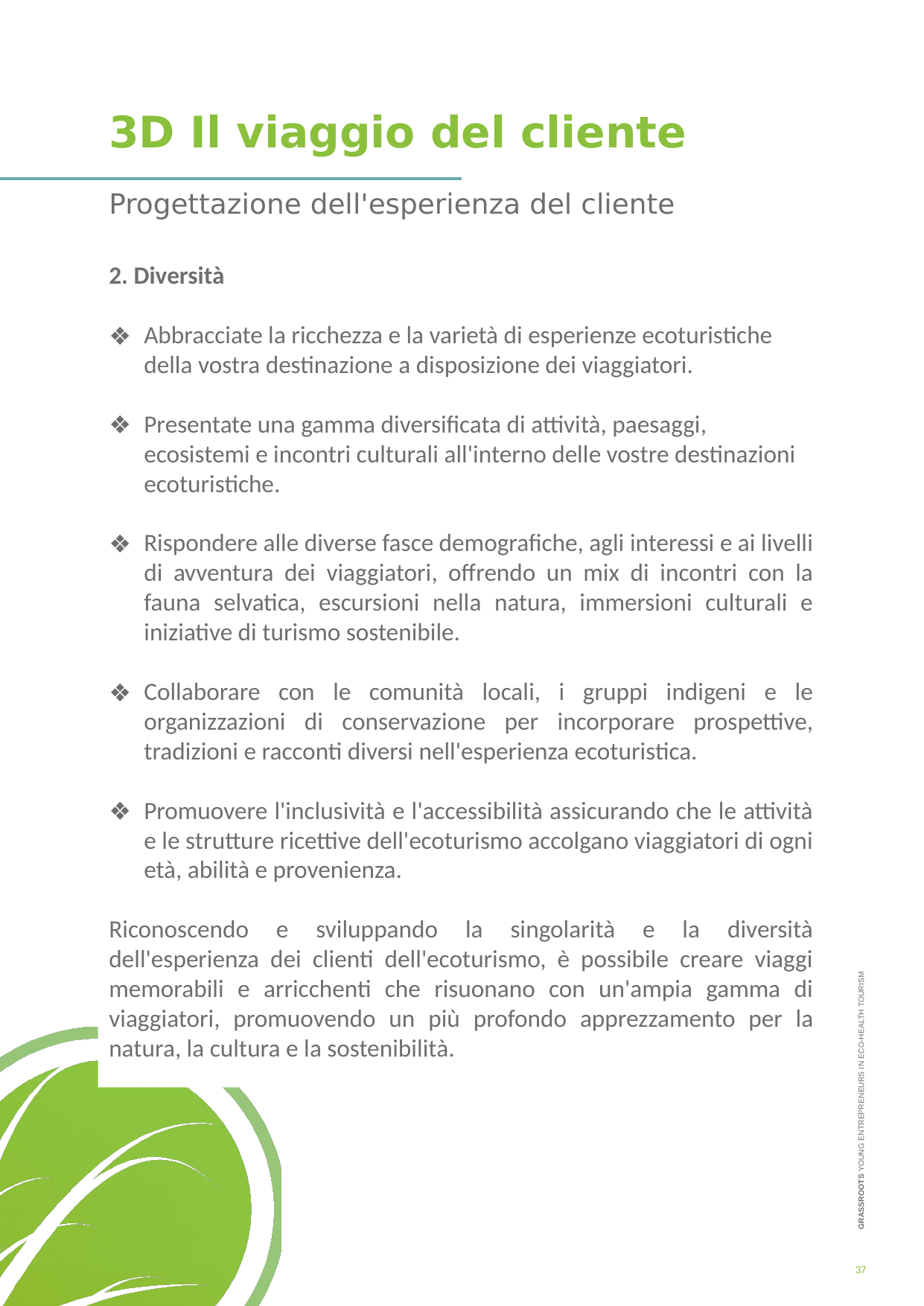

3D Il viaggio del cliente
Progettazione dell'esperienza del cliente
2. Diversità

Abbracciate la ricchezza e la varietà di esperienze ecoturistiche della vostra destinazione a disposizione dei viaggiatori.

Presentate una gamma diversificata di attività, paesaggi, ecosistemi e incontri culturali all'interno delle vostre destinazioni ecoturistiche.

Rispondere alle diverse fasce demografiche, agli interessi e ai livelli di avventura dei viaggiatori, offrendo un mix di incontri con la fauna selvatica, escursioni nella natura, immersioni culturali e iniziative di turismo sostenibile.

Collaborare con le comunità locali, i gruppi indigeni e le organizzazioni di conservazione per incorporare prospettive, tradizioni e racconti diversi nell'esperienza ecoturistica.

Promuovere l'inclusività e l'accessibilità assicurando che le attività e le strutture ricettive dell'ecoturismo accolgano viaggiatori di ogni età, abilità e provenienza.

Riconoscendo e sviluppando la singolarità e la diversità dell'esperienza dei clienti dell'ecoturismo, è possibile creare viaggi memorabili e arricchenti che risuonano con un'ampia gamma di viaggiatori, promuovendo un più profondo apprezzamento per la natura, la cultura e la sostenibilità.

37